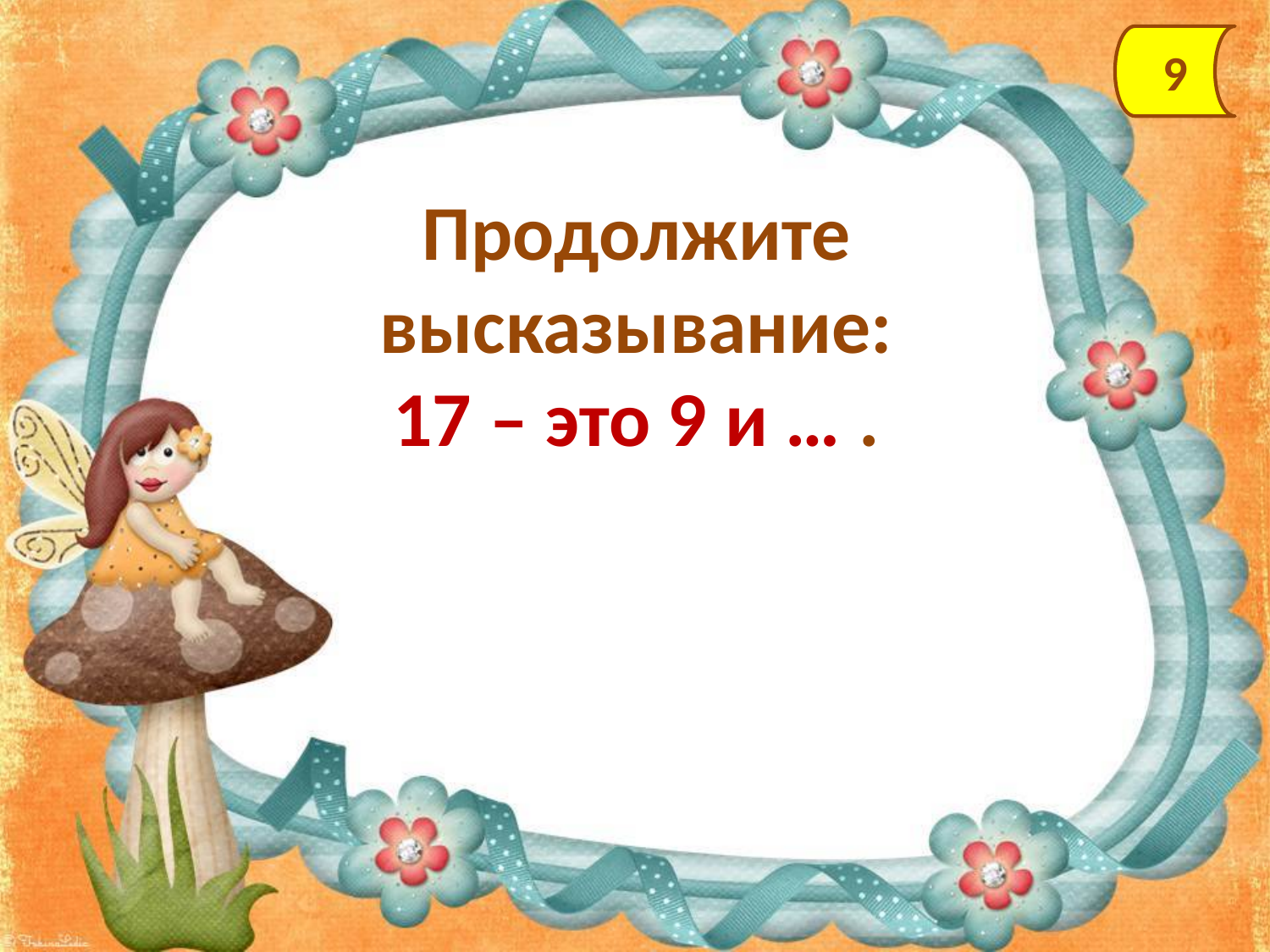

9
Продолжите высказывание:
17 – это 9 и … .